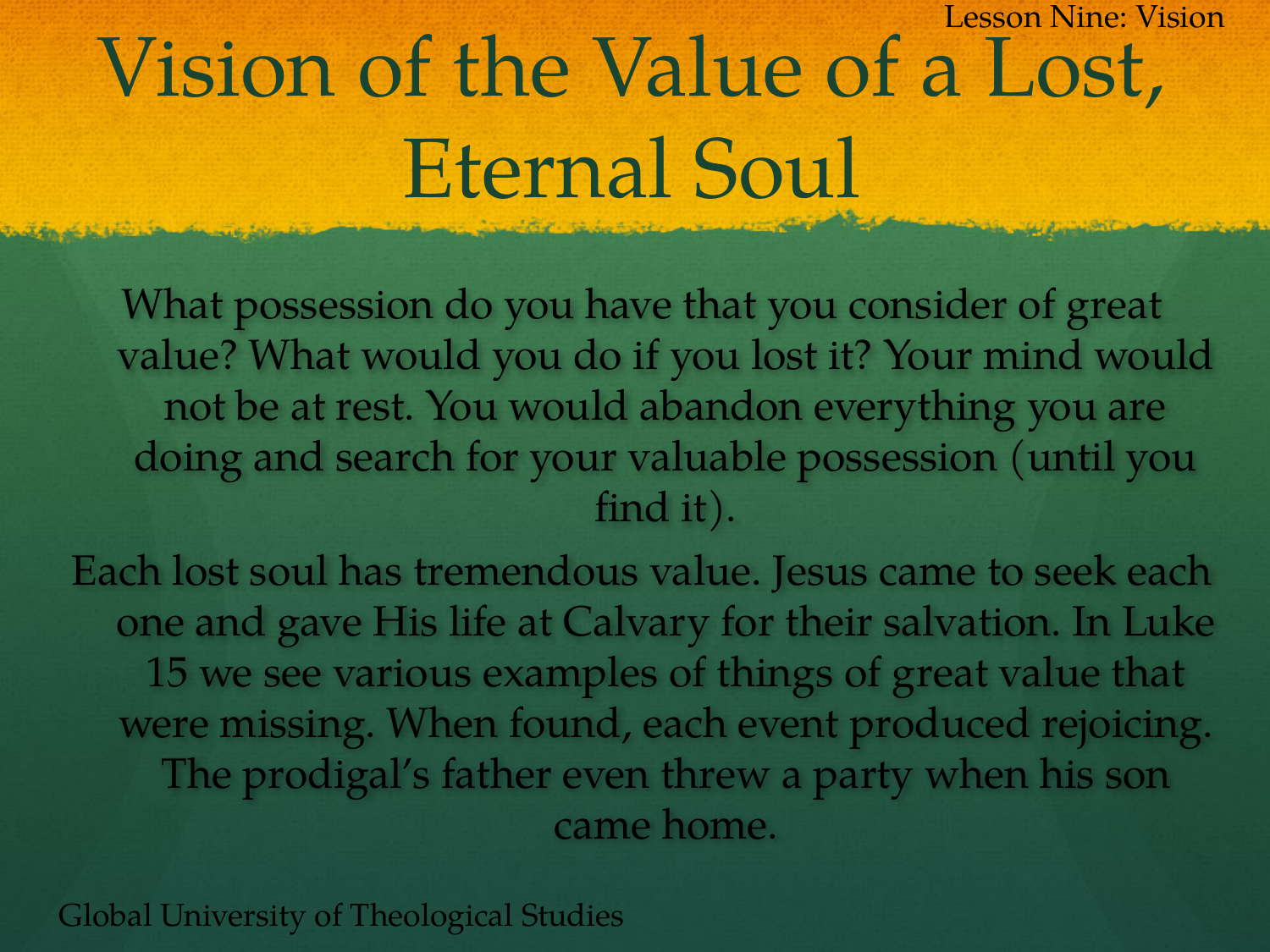

Lesson Nine: Vision

# Vision of the Value of a Lost, Eternal Soul
What possession do you have that you consider of great value? What would you do if you lost it? Your mind would not be at rest. You would abandon everything you are doing and search for your valuable possession (until you find it).
Each lost soul has tremendous value. Jesus came to seek each one and gave His life at Calvary for their salvation. In Luke 15 we see various examples of things of great value that were missing. When found, each event produced rejoicing. The prodigal’s father even threw a party when his son came home.
Global University of Theological Studies